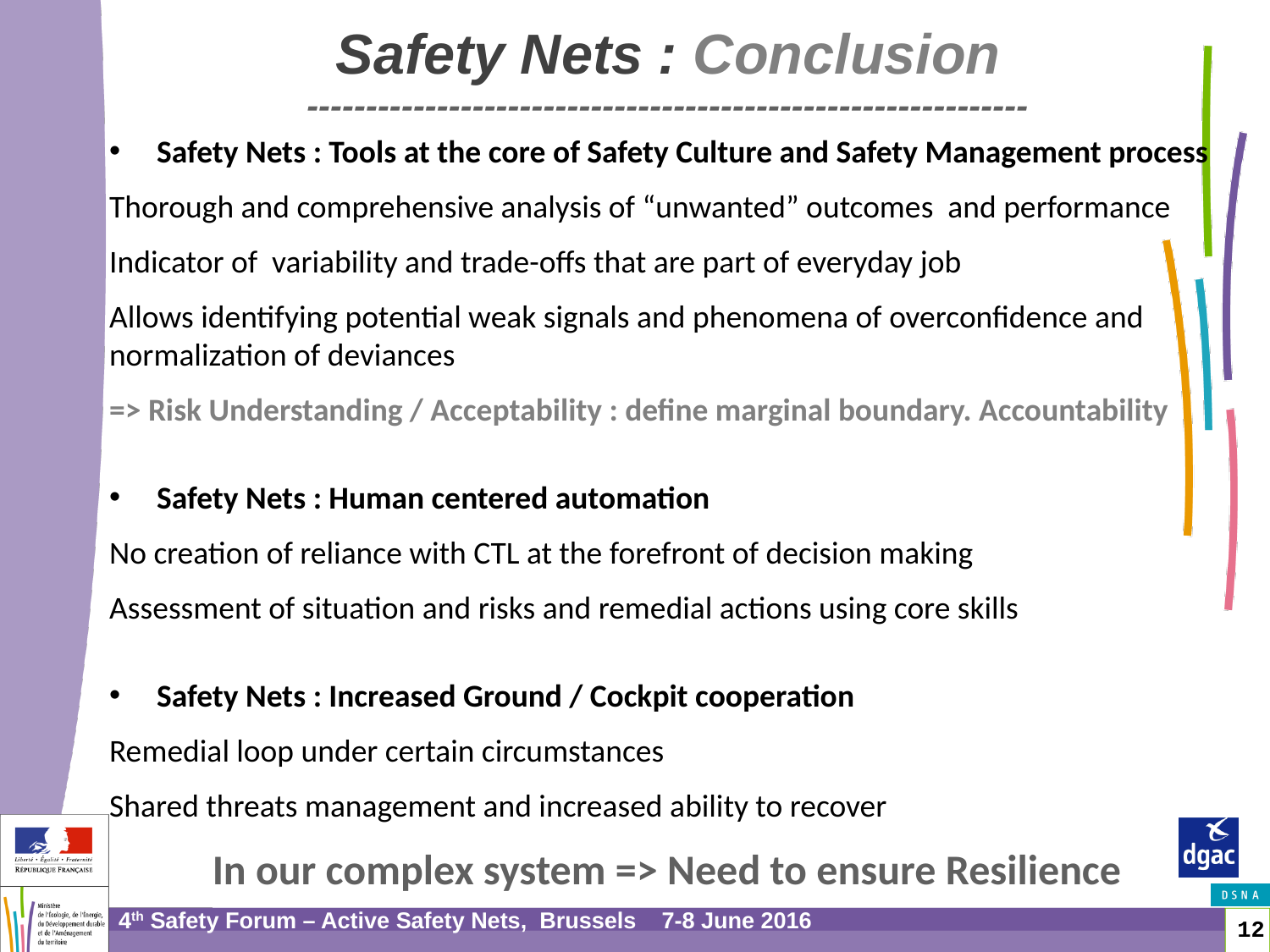

# Safety Nets : Conclusion -------------------------------------------------------------
Safety Nets : Tools at the core of Safety Culture and Safety Management process
Thorough and comprehensive analysis of “unwanted” outcomes  and performance
Indicator of  variability and trade-offs that are part of everyday job
Allows identifying potential weak signals and phenomena of overconfidence and normalization of deviances
=> Risk Understanding / Acceptability : define marginal boundary. Accountability

Safety Nets : Human centered automation
No creation of reliance with CTL at the forefront of decision making
Assessment of situation and risks and remedial actions using core skills

Safety Nets : Increased Ground / Cockpit cooperation
Remedial loop under certain circumstances
Shared threats management and increased ability to recover
 In our complex system => Need to ensure Resilience

4th Safety Forum – Active Safety Nets,  Brussels    7-8 June 2016